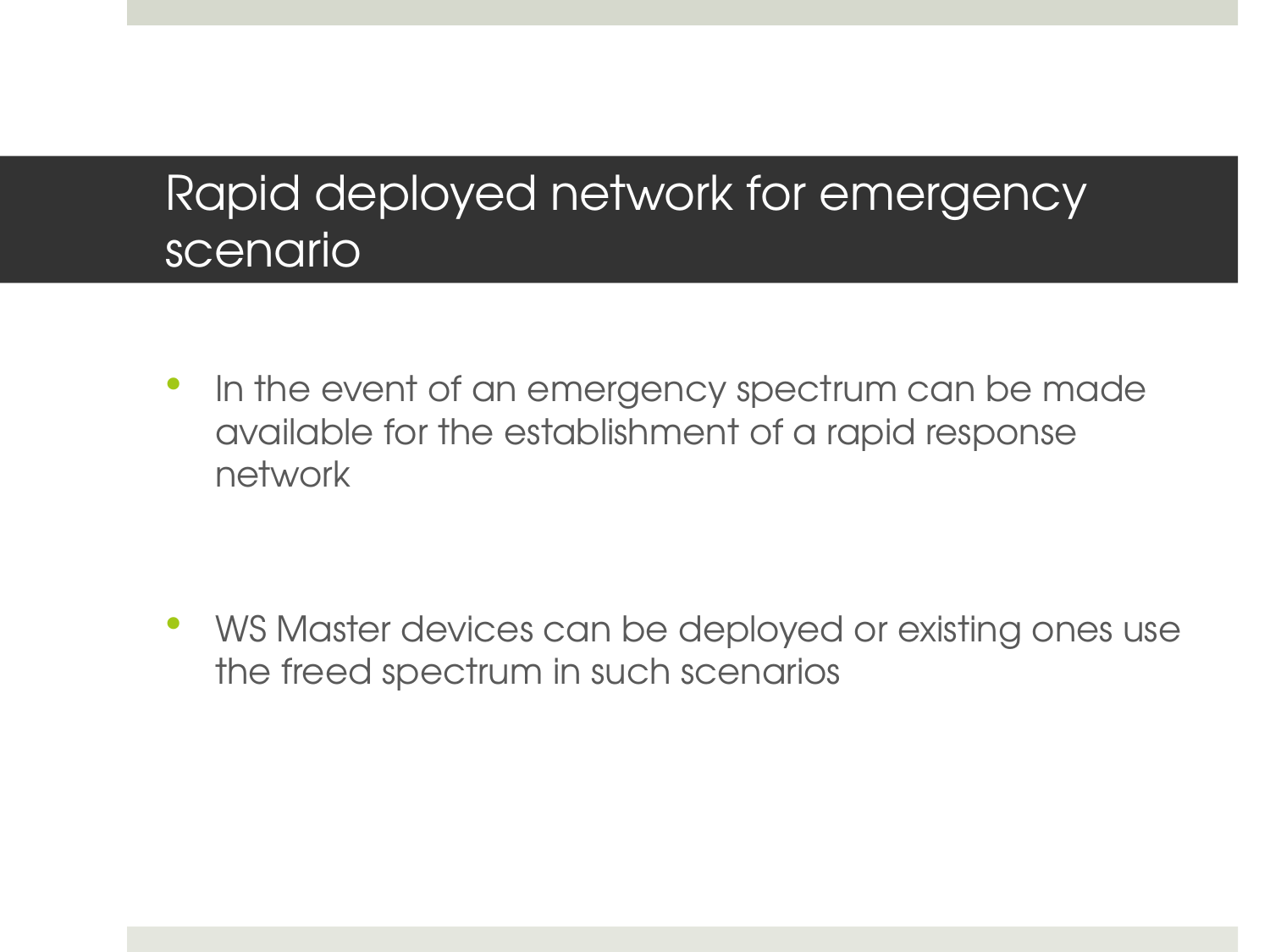

# Rapid deployed network for emergency scenario
In the event of an emergency spectrum can be made available for the establishment of a rapid response network

WS Master devices can be deployed or existing ones use the freed spectrum in such scenarios